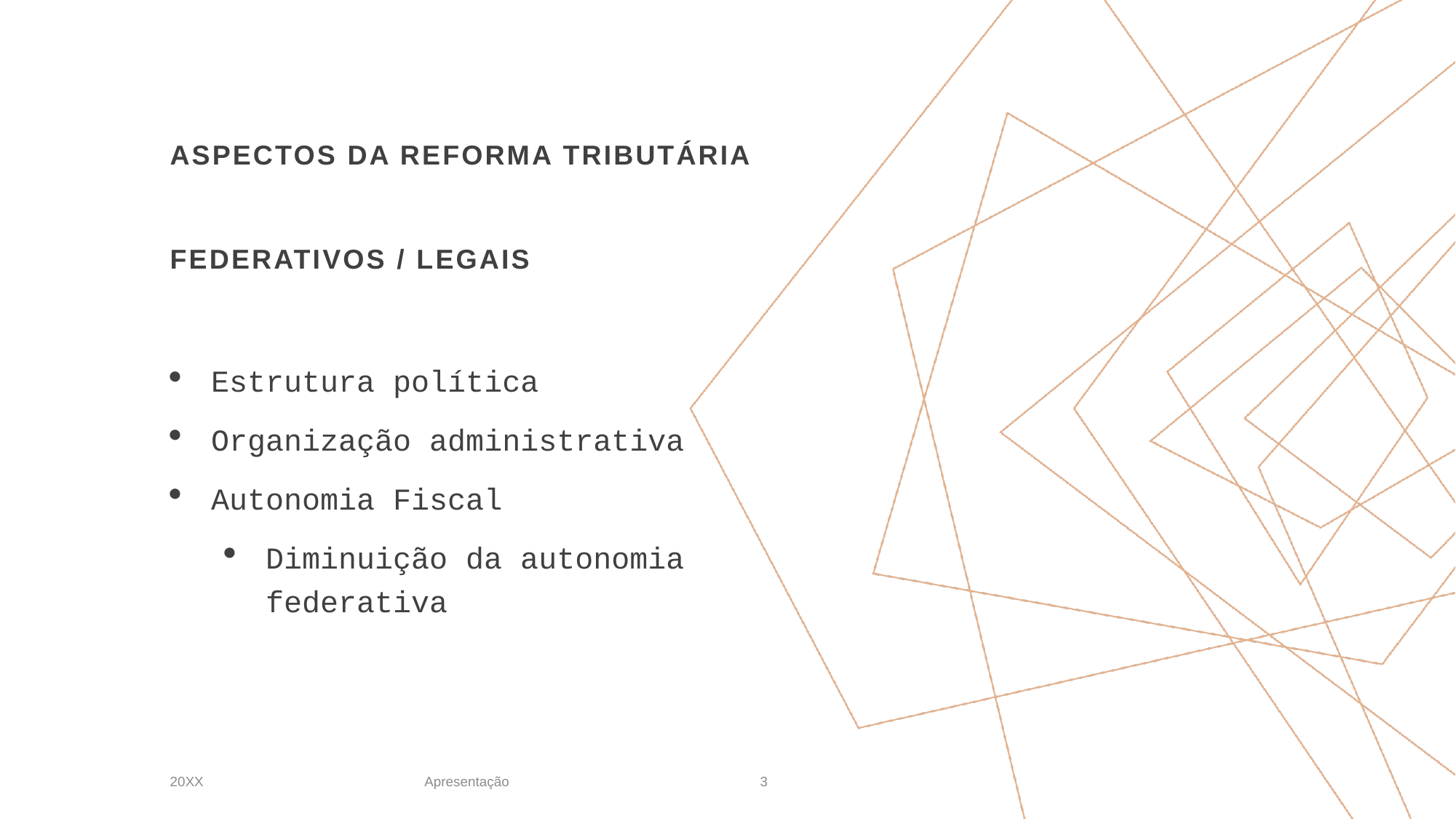

Aspectos da reforma tributária
# Federativos / Legais
Estrutura política
Organização administrativa
Autonomia Fiscal
Diminuição da autonomia federativa
Apresentação
20XX
3